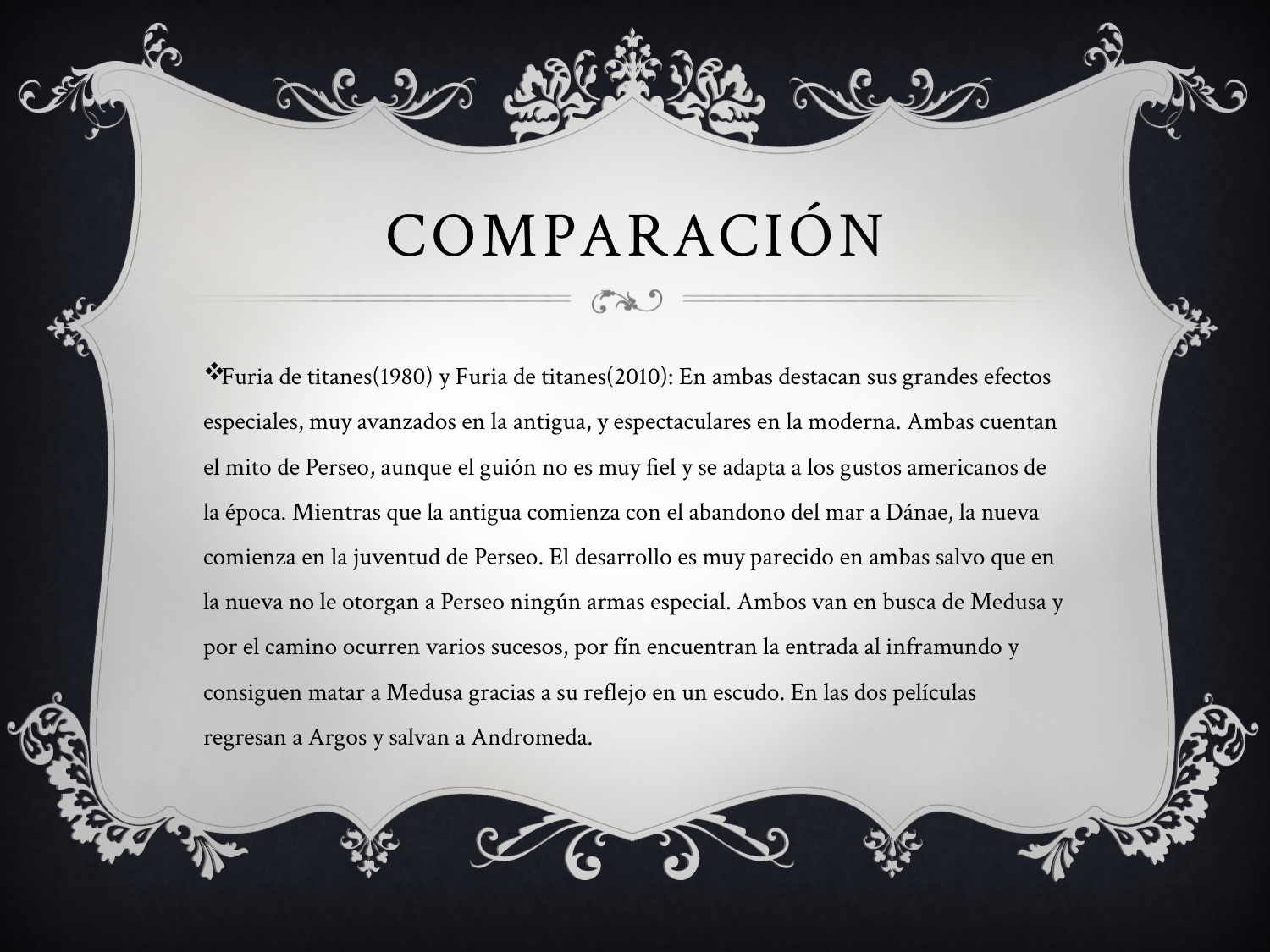

# Comparación
Furia de titanes(1980) y Furia de titanes(2010): En ambas destacan sus grandes efectos especiales, muy avanzados en la antigua, y espectaculares en la moderna. Ambas cuentan el mito de Perseo, aunque el guión no es muy fiel y se adapta a los gustos americanos de la época. Mientras que la antigua comienza con el abandono del mar a Dánae, la nueva comienza en la juventud de Perseo. El desarrollo es muy parecido en ambas salvo que en la nueva no le otorgan a Perseo ningún armas especial. Ambos van en busca de Medusa y por el camino ocurren varios sucesos, por fín encuentran la entrada al inframundo y consiguen matar a Medusa gracias a su reflejo en un escudo. En las dos películas regresan a Argos y salvan a Andromeda.